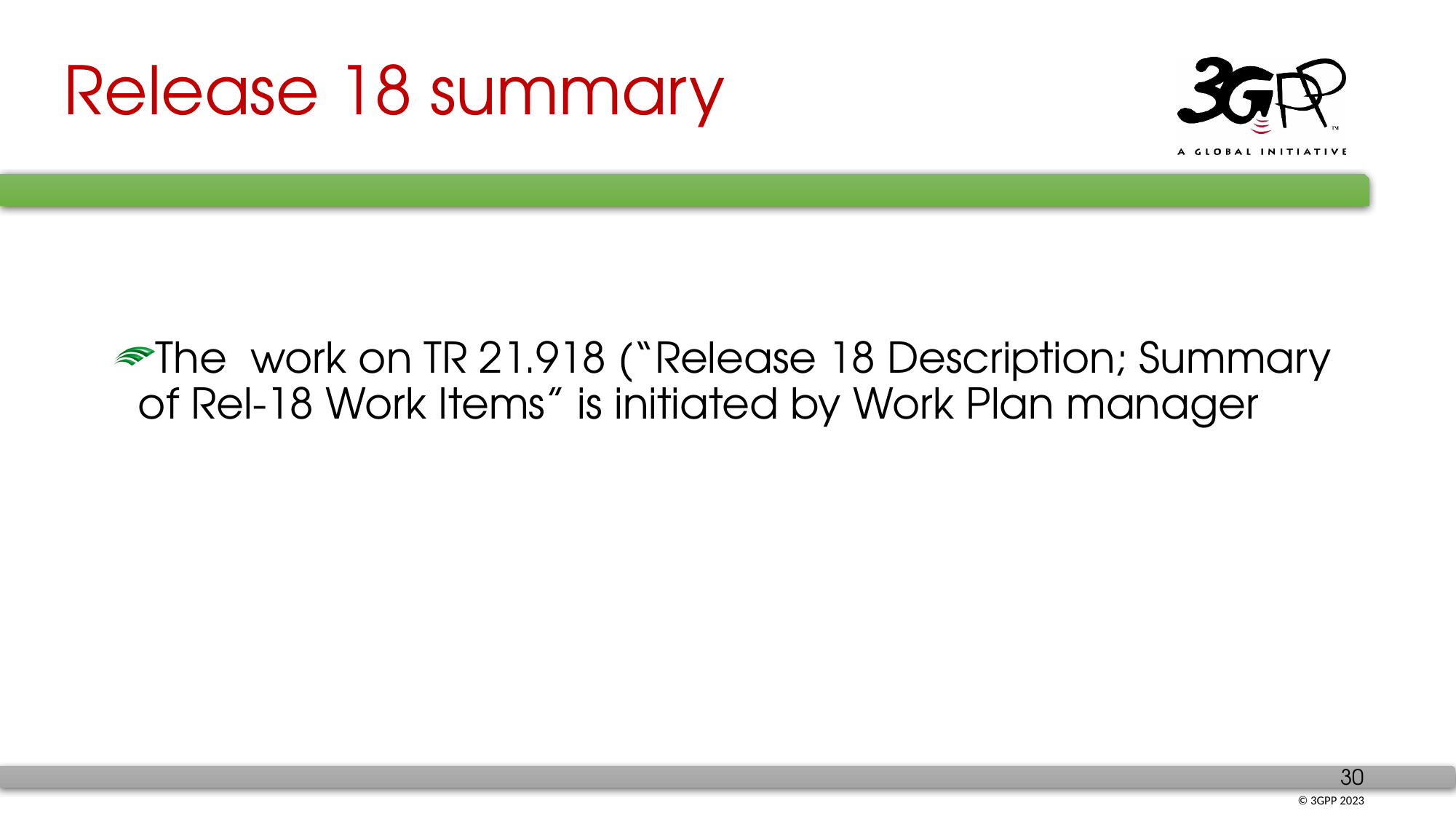

# Release 18 summary

The  work on TR 21.918 (“Release 18 Description; Summary of Rel-18 Work Items” is initiated by Work Plan manager